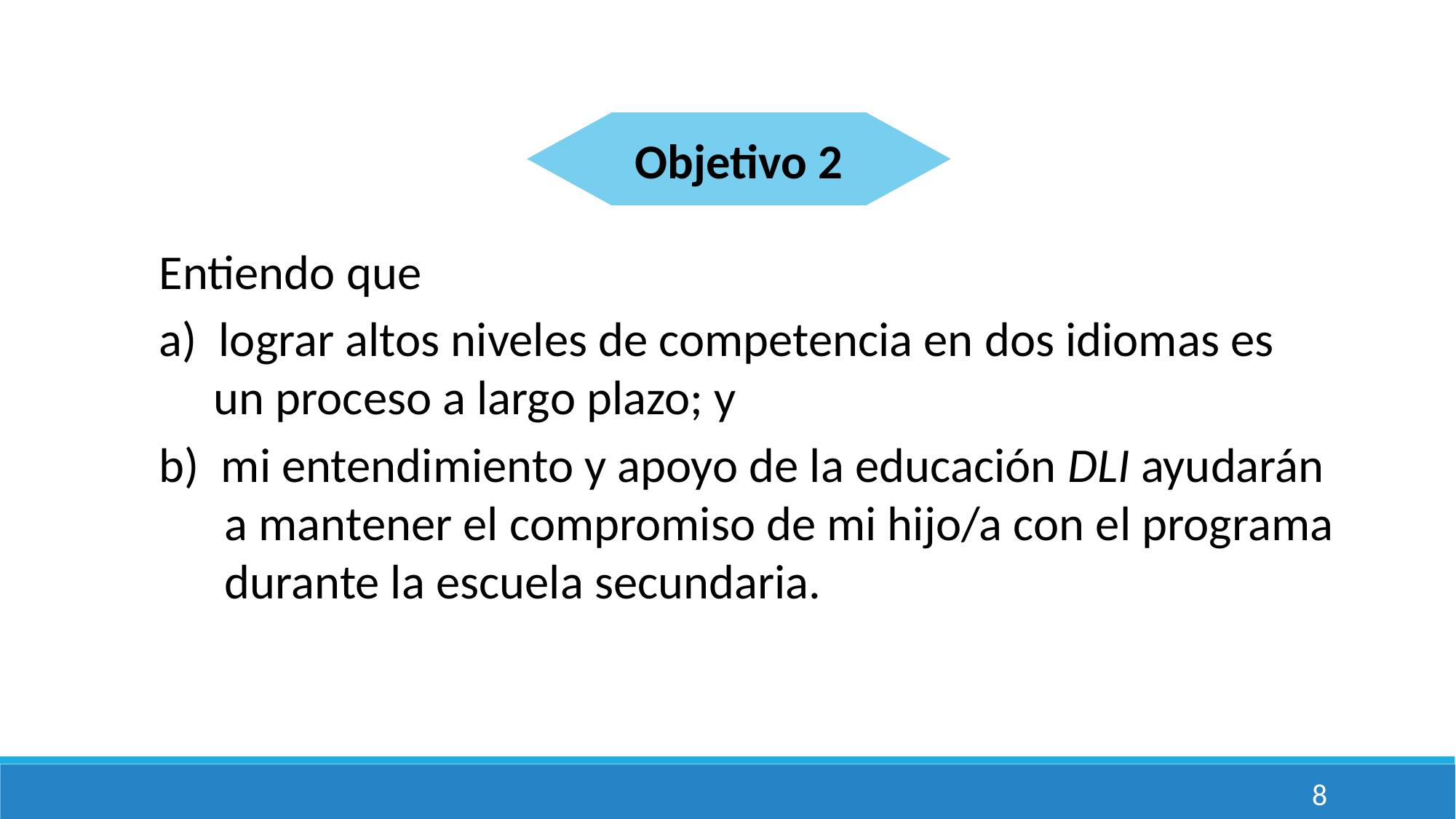

Objetivo 2
Entiendo que
a)  lograr altos niveles de competencia en dos idiomas es
     un proceso a largo plazo; y
b)  mi entendimiento y apoyo de la educación DLI ayudarán
      a mantener el compromiso de mi hijo/a con el programa
      durante la escuela secundaria.
8